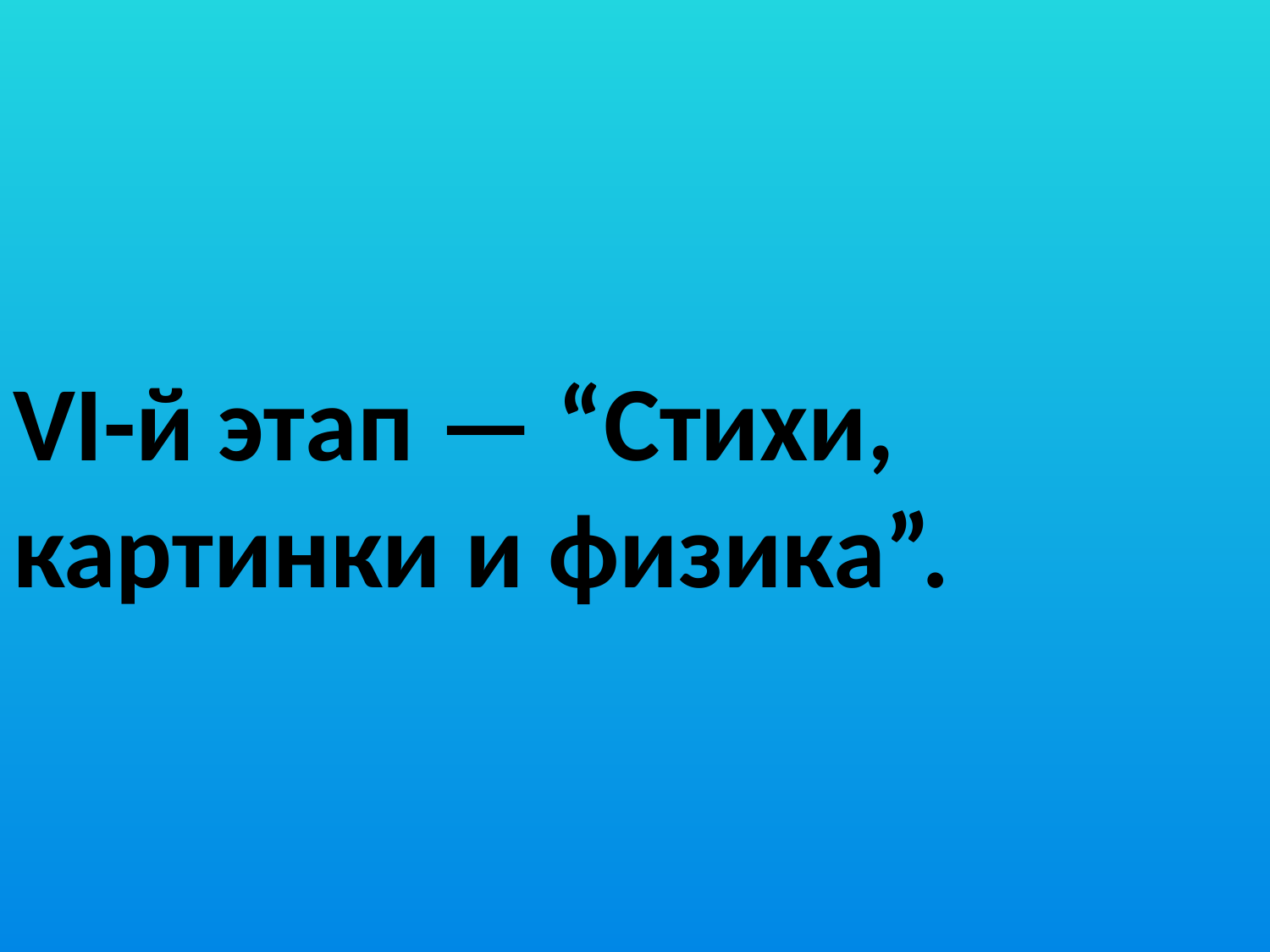

VI-й этап — “Стихи, картинки и физика”.